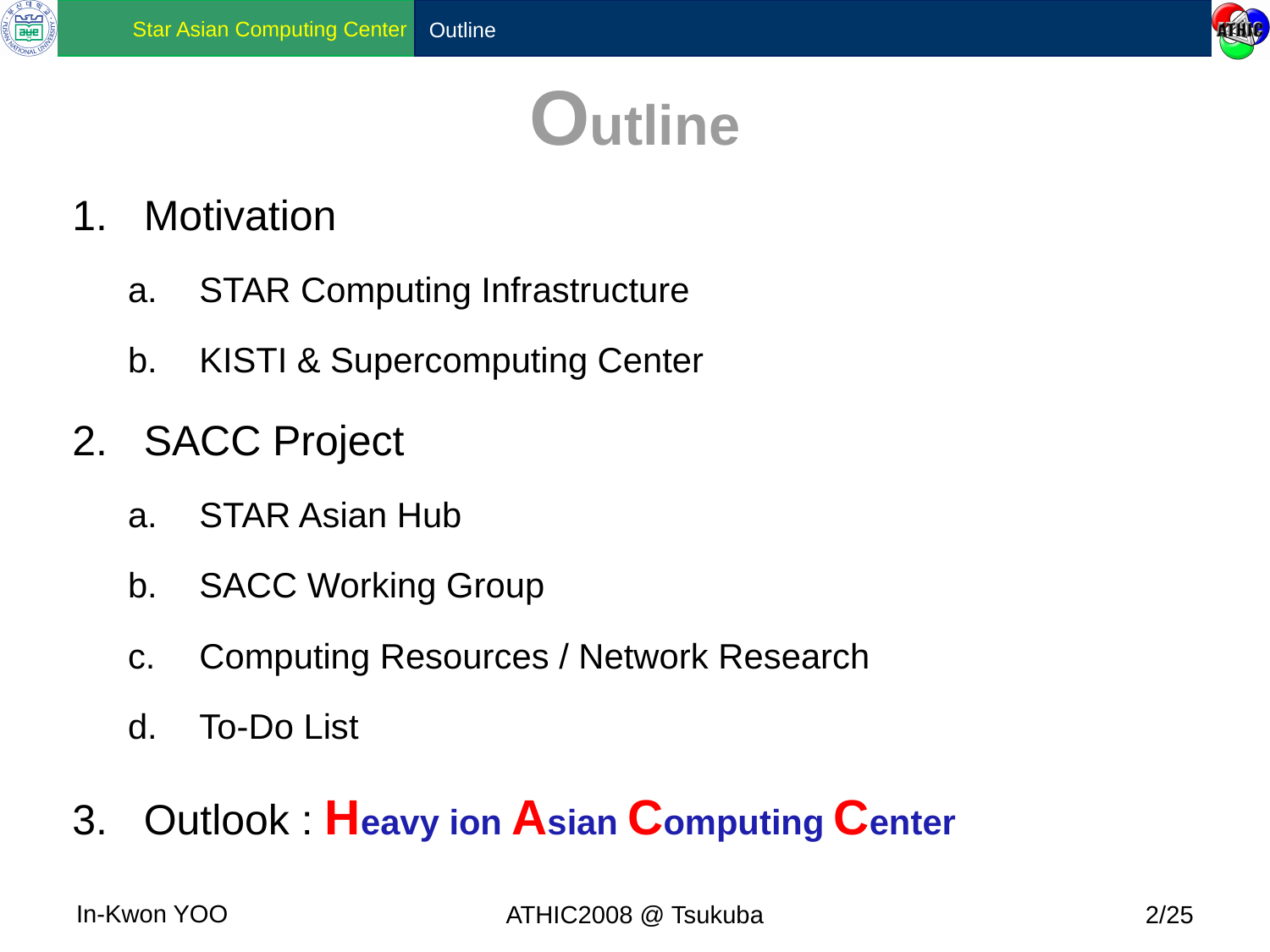

Outline
# Outline
Motivation
STAR Computing Infrastructure
KISTI & Supercomputing Center
SACC Project
STAR Asian Hub
SACC Working Group
Computing Resources / Network Research
To-Do List
Outlook : Heavy ion Asian Computing Center

ATHIC2008 @ Tsukuba
2/25
In-Kwon YOO